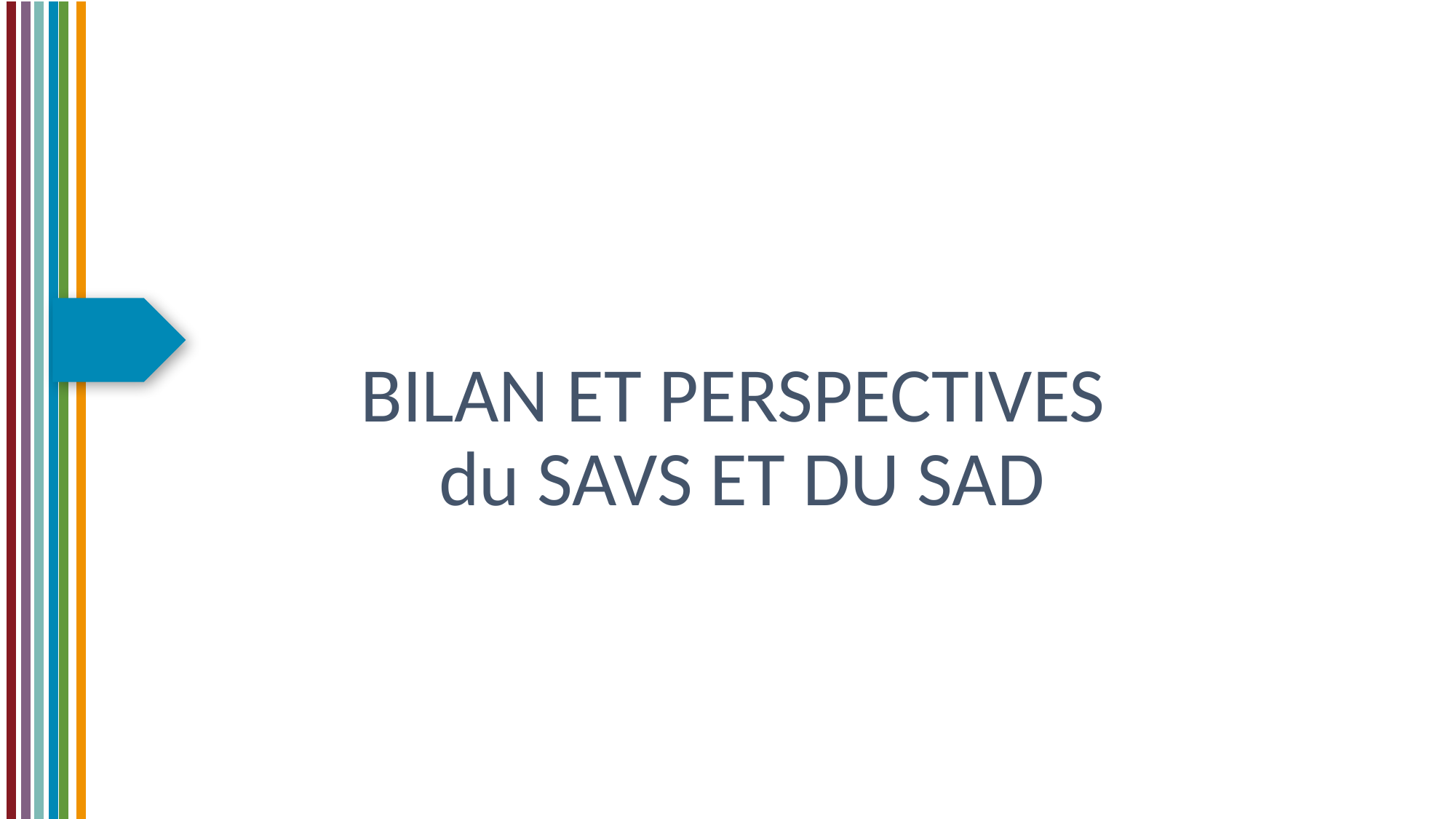

# BILAN ET PERSPECTIVES du SAVS ET DU SAD